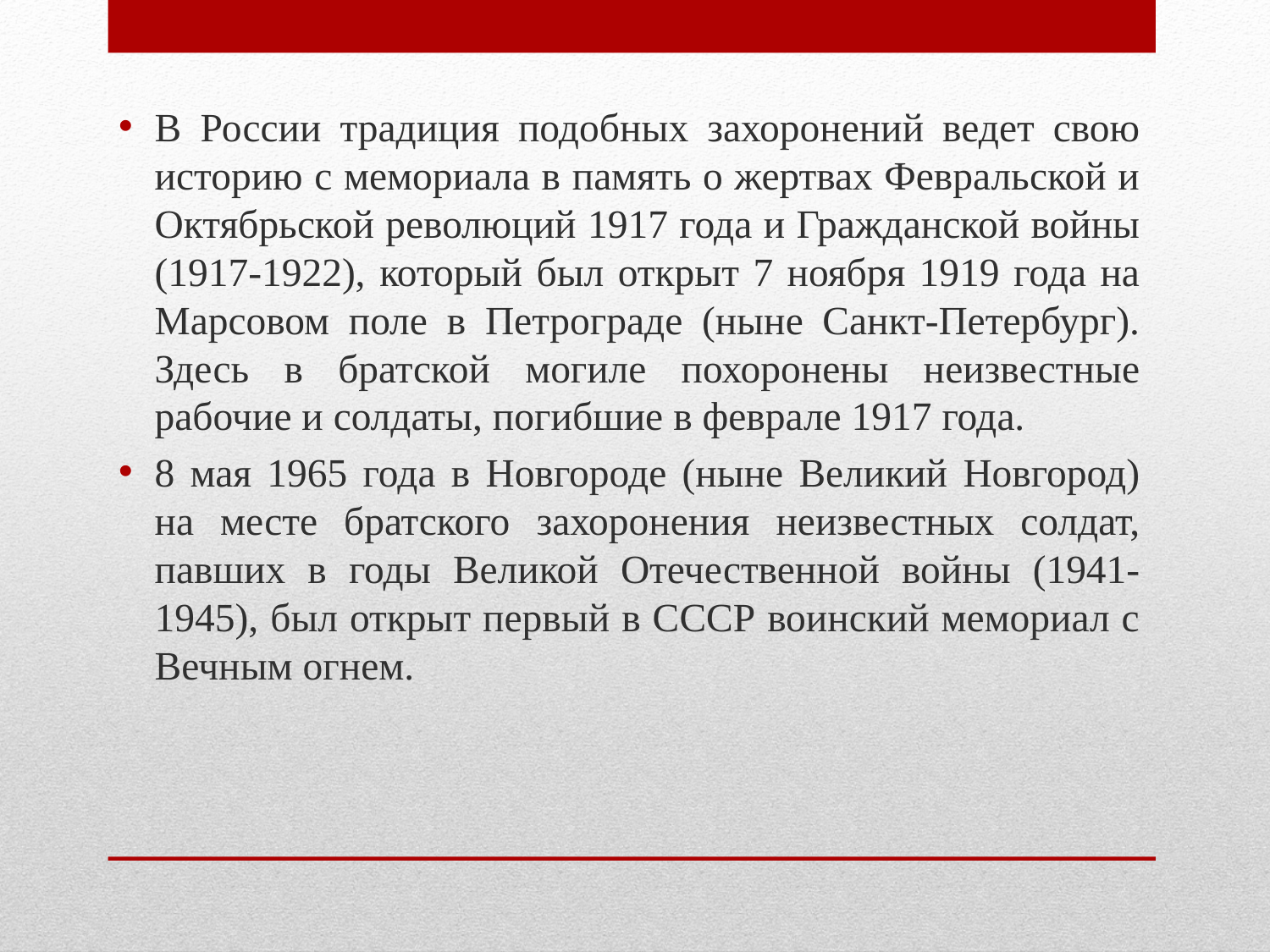

В России традиция подобных захоронений ведет свою историю с мемориала в память о жертвах Февральской и Октябрьской революций 1917 года и Гражданской войны (1917-1922), который был открыт 7 ноября 1919 года на Марсовом поле в Петрограде (ныне Санкт-Петербург). Здесь в братской могиле похоронены неизвестные рабочие и солдаты, погибшие в феврале 1917 года.
8 мая 1965 года в Новгороде (ныне Великий Новгород) на месте братского захоронения неизвестных солдат, павших в годы Великой Отечественной войны (1941-1945), был открыт первый в СССР воинский мемориал с Вечным огнем.